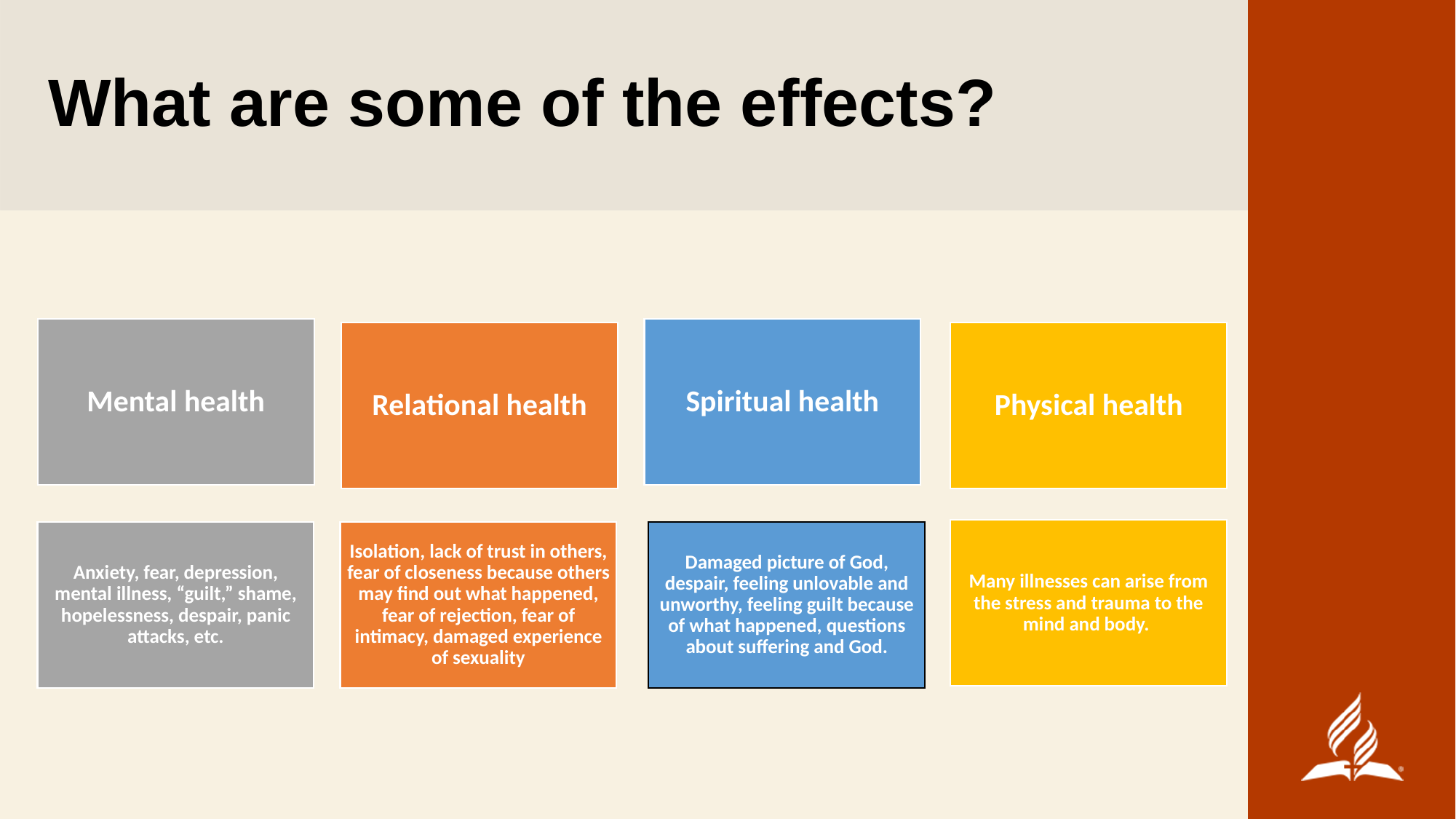

# What are some of the effects?
Mental health
Anxiety, fear, depression, mental illness, “guilt,” shame, hopelessness, despair, panic attacks, etc.
Spiritual health
Damaged picture of God, despair, feeling unlovable and unworthy, feeling guilt because of what happened, questions about suffering and God.
Relational health
Isolation, lack of trust in others, fear of closeness because others may find out what happened, fear of rejection, fear of intimacy, damaged experience of sexuality
Physical health
Many illnesses can arise from the stress and trauma to the mind and body.